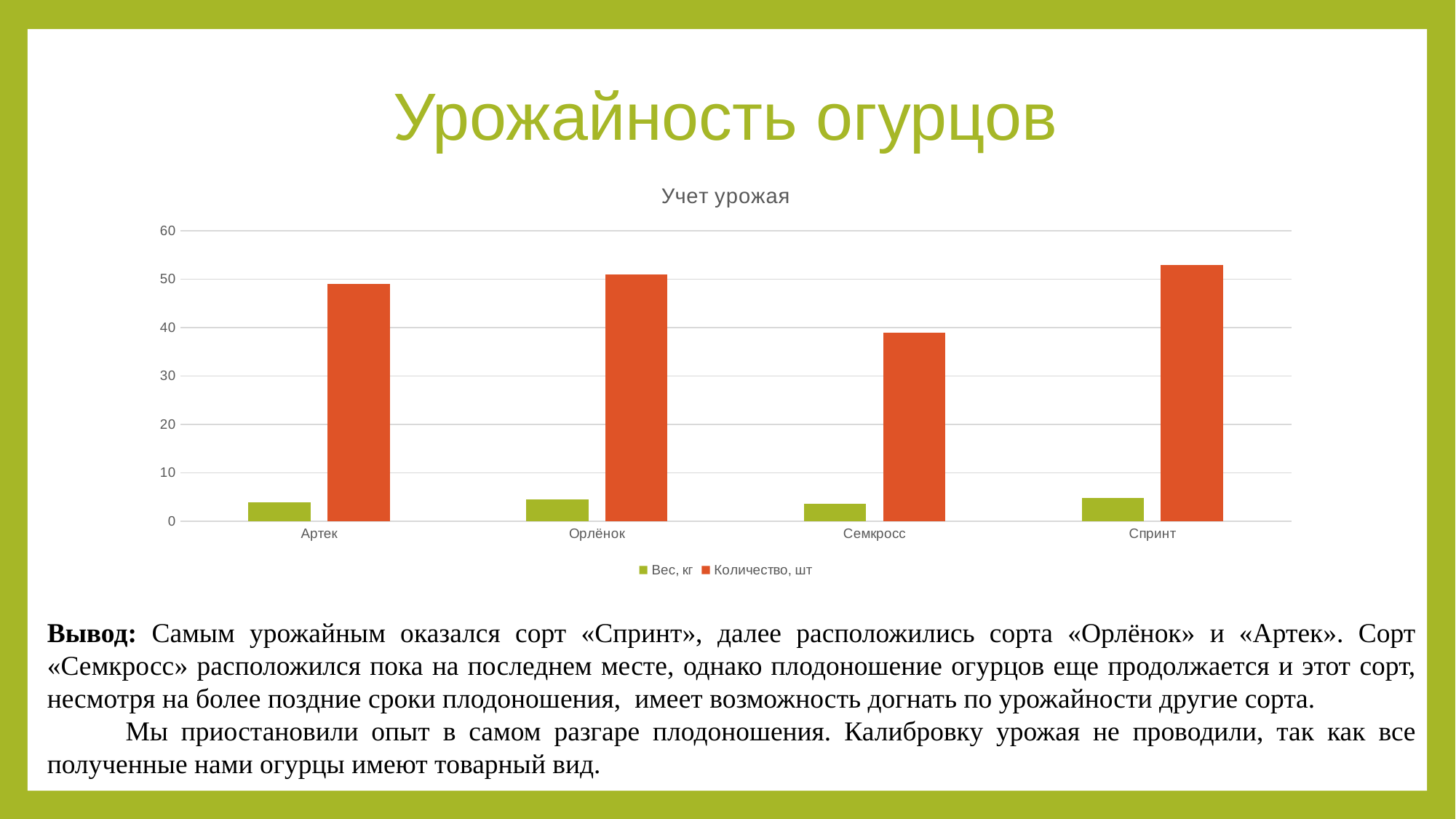

# Урожайность огурцов

### Chart: Учет урожая

| Category | Вес, кг | Количество, шт |
|---|---|---|
| Артек | 3.896 | 49.0 |
| Орлёнок | 4.477 | 51.0 |
| Семкросс | 3.576 | 39.0 |
| Спринт | 4.8 | 53.0 |
Вывод: Самым урожайным оказался сорт «Спринт», далее расположились сорта «Орлёнок» и «Артек». Сорт «Семкросс» расположился пока на последнем месте, однако плодоношение огурцов еще продолжается и этот сорт, несмотря на более поздние сроки плодоношения,  имеет возможность догнать по урожайности другие сорта.
      Мы приостановили опыт в самом разгаре плодоношения. Калибровку урожая не проводили, так как все полученные нами огурцы имеют товарный вид.